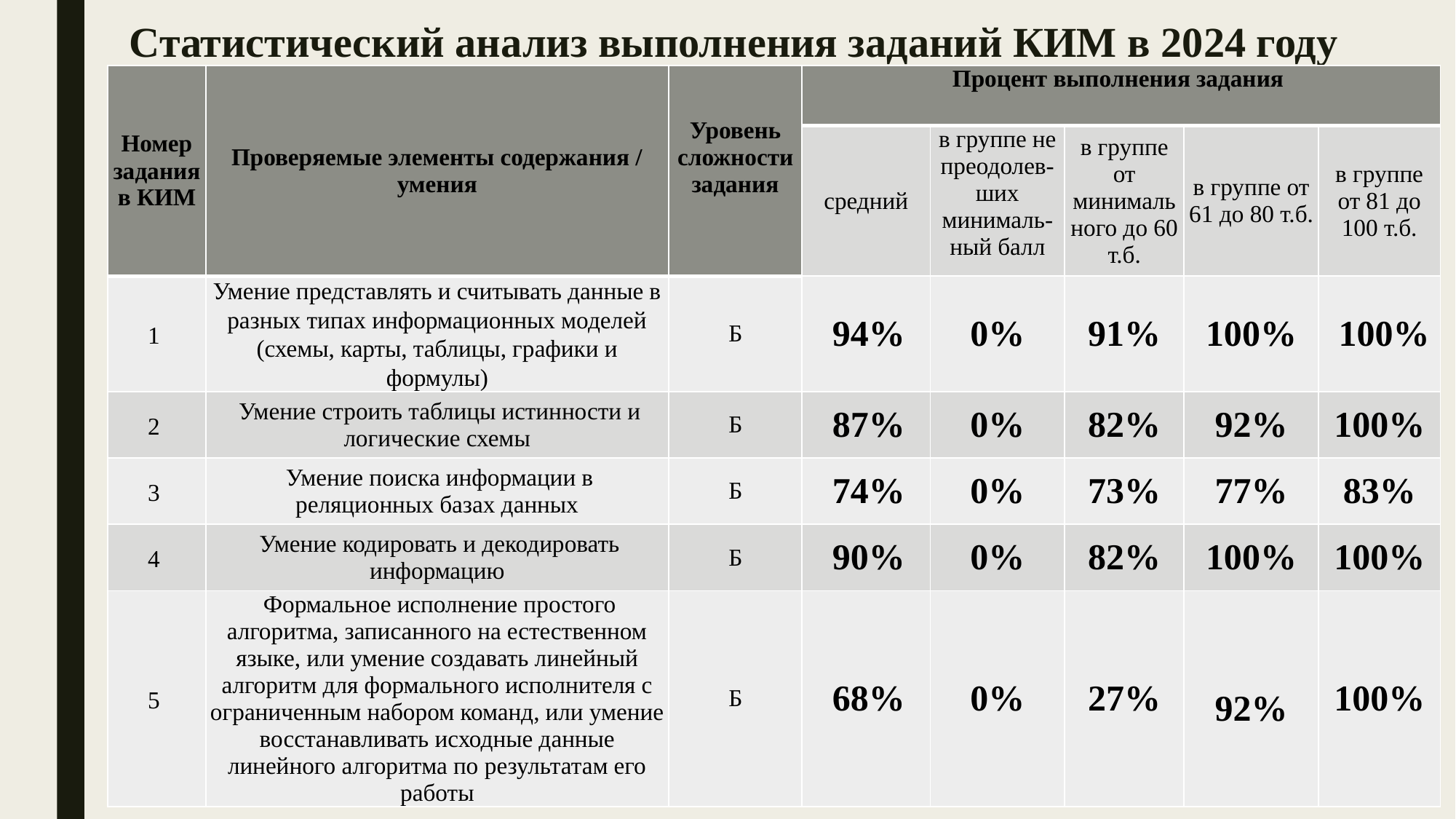

# Статистический анализ выполнения заданий КИМ в 2024 году
| Номер задания в КИМ | Проверяемые элементы содержания / умения | Уровень сложности задания | Процент выполнения задания |  |  |  |  |
| --- | --- | --- | --- | --- | --- | --- | --- |
|  |  |  | средний | в группе не преодолев-ших минималь-ный балл | в группе от минимального до 60 т.б. | в группе от 61 до 80 т.б. | в группе от 81 до 100 т.б. |
| 1 | Умение представлять и считывать данные в разных типах информационных моделей (схемы, карты, таблицы, графики и формулы) | Б | 94% | 0% | 91% | 100% | 100% |
| 2 | Умение строить таблицы истинности и логические схемы | Б | 87% | 0% | 82% | 92% | 100% |
| 3 | Умение поиска информации в реляционных базах данных | Б | 74% | 0% | 73% | 77% | 83% |
| 4 | Умение кодировать и декодировать информацию | Б | 90% | 0% | 82% | 100% | 100% |
| 5 | Формальное исполнение простого алгоритма, записанного на естественном языке, или умение создавать линейный алгоритм для формального исполнителя с ограниченным набором команд, или умение восстанавливать исходные данные линейного алгоритма по результатам его работы | Б | 68% | 0% | 27% | 92% | 100% |